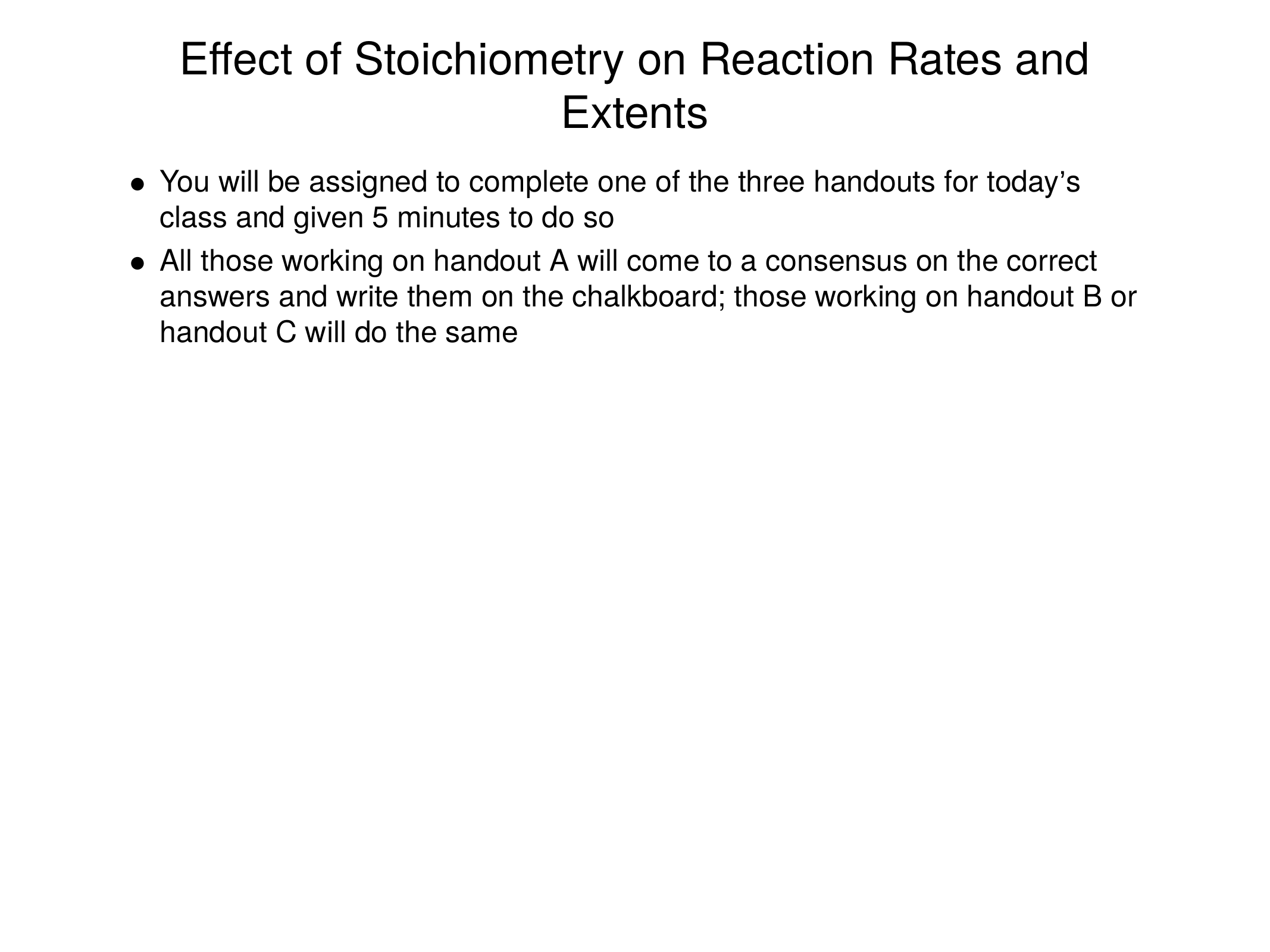

# Effect of Stoichiometry on Reaction Rates and Extents
You will be assigned to complete one of the three handouts for today’s class and given 5 minutes to do so
All those working on handout A will come to a consensus on the correct answers and write them on the chalkboard; those working on handout B or handout C will do the same